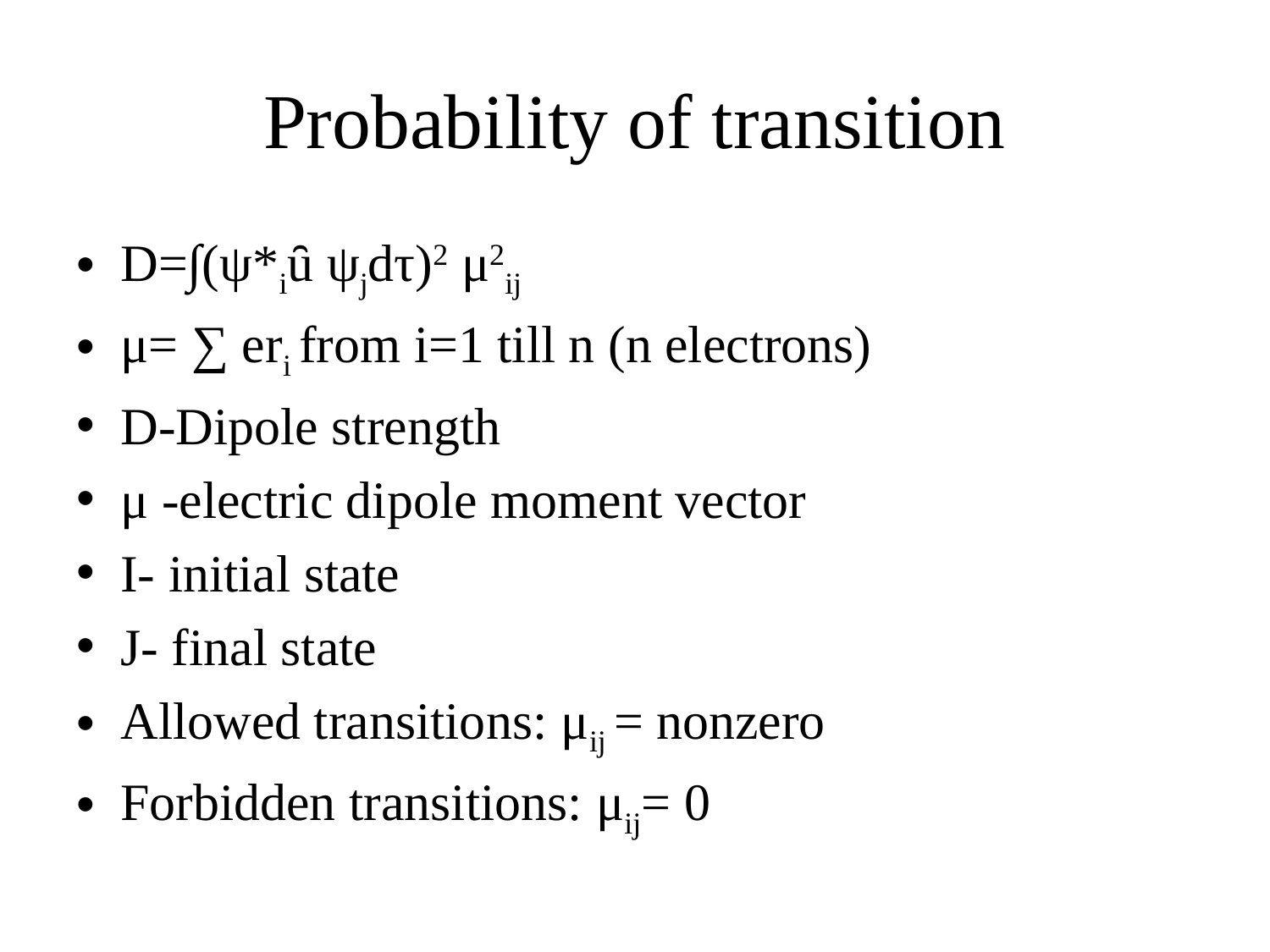

# Probability of transition
D=∫(ψ*iȗ ψjdτ)2 μ2ij
μ= ∑ eri from i=1 till n (n electrons)
D-Dipole strength
μ -electric dipole moment vector
I- initial state
J- final state
Allowed transitions: μij = nonzero
Forbidden transitions: μij= 0